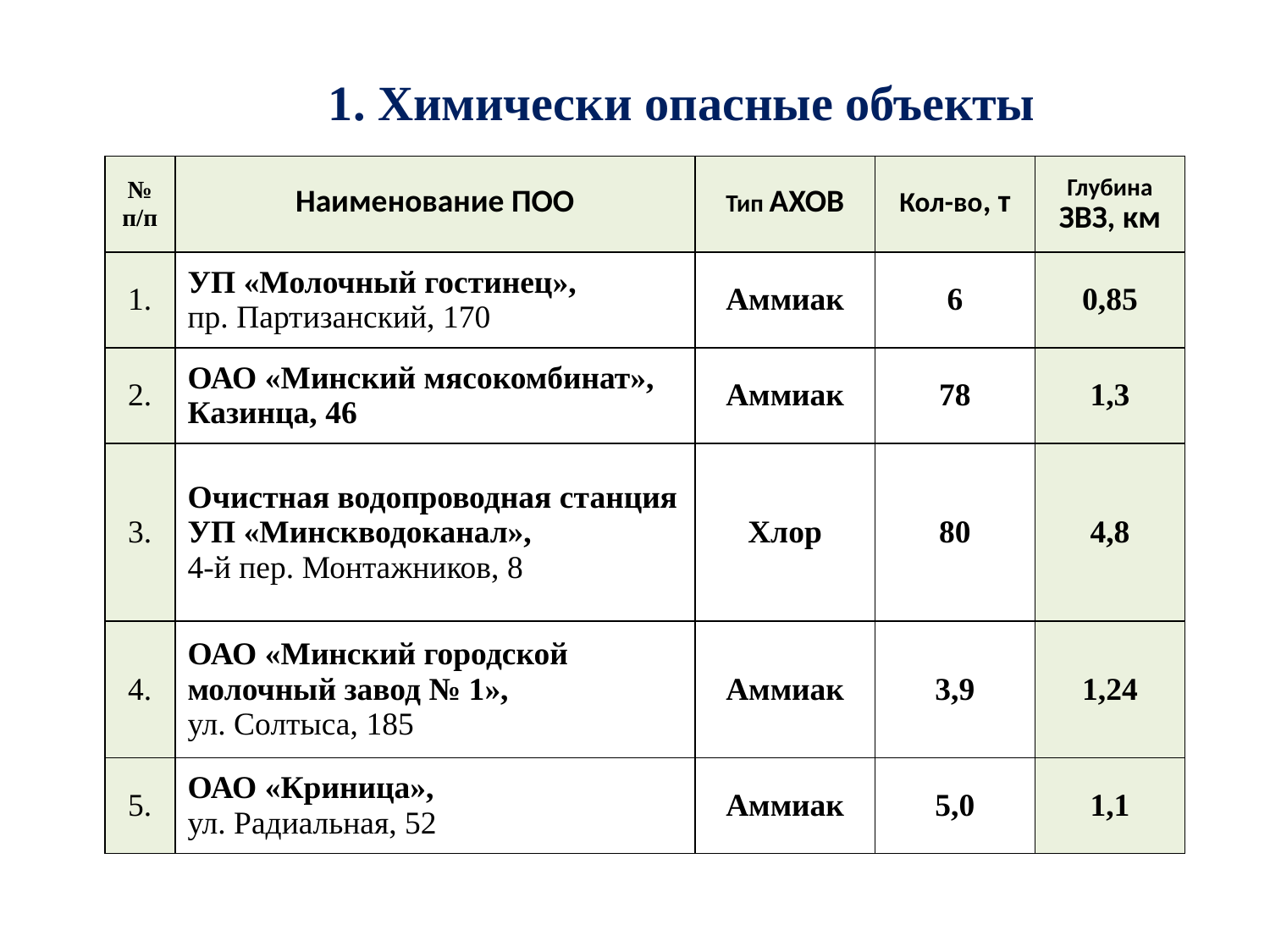

# 1. Химически опасные объекты
| № п/п | Наименование ПОО | Тип АХОВ | Кол-во, т | Глубина ЗВЗ, км |
| --- | --- | --- | --- | --- |
| 1. | УП «Молочный гостинец», пр. Партизанский, 170 | Аммиак | 6 | 0,85 |
| 2. | ОАО «Минский мясокомбинат», Казинца, 46 | Аммиак | 78 | 1,3 |
| 3. | Очистная водопроводная станция УП «Минскводоканал», 4-й пер. Монтажников, 8 | Хлор | 80 | 4,8 |
| 4. | ОАО «Минский городской молочный завод № 1», ул. Солтыса, 185 | Аммиак | 3,9 | 1,24 |
| 5. | ОАО «Криница», ул. Радиальная, 52 | Аммиак | 5,0 | 1,1 |